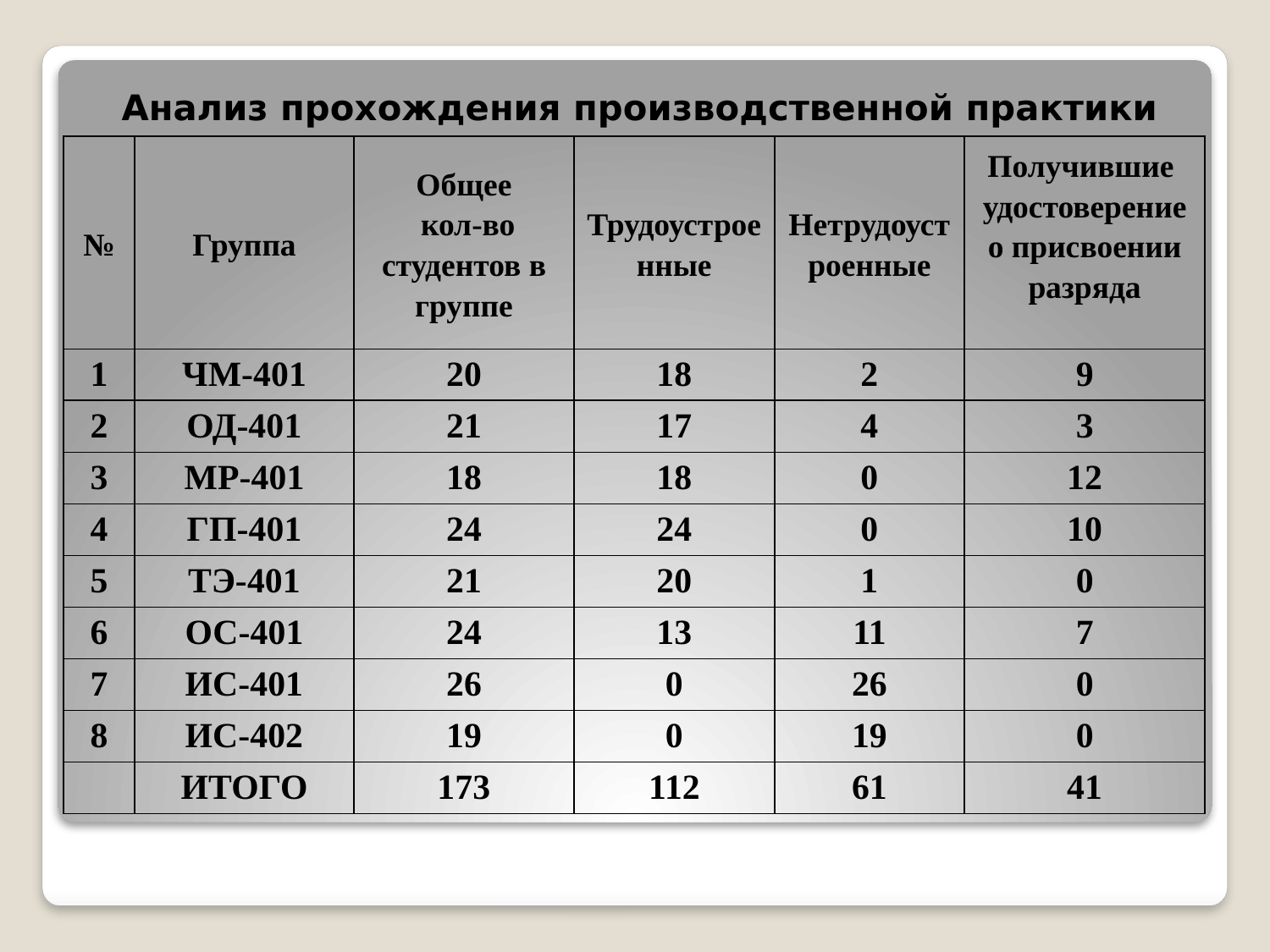

# Анализ прохождения производственной практики
| № | Группа | Общее кол-во студентов в группе | Трудоустроенные | Нетрудоустроенные | Получившие удостоверение о присвоении разряда |
| --- | --- | --- | --- | --- | --- |
| 1 | ЧМ-401 | 20 | 18 | 2 | 9 |
| 2 | ОД-401 | 21 | 17 | 4 | 3 |
| 3 | МР-401 | 18 | 18 | 0 | 12 |
| 4 | ГП-401 | 24 | 24 | 0 | 10 |
| 5 | ТЭ-401 | 21 | 20 | 1 | 0 |
| 6 | ОС-401 | 24 | 13 | 11 | 7 |
| 7 | ИС-401 | 26 | 0 | 26 | 0 |
| 8 | ИС-402 | 19 | 0 | 19 | 0 |
|  | ИТОГО | 173 | 112 | 61 | 41 |